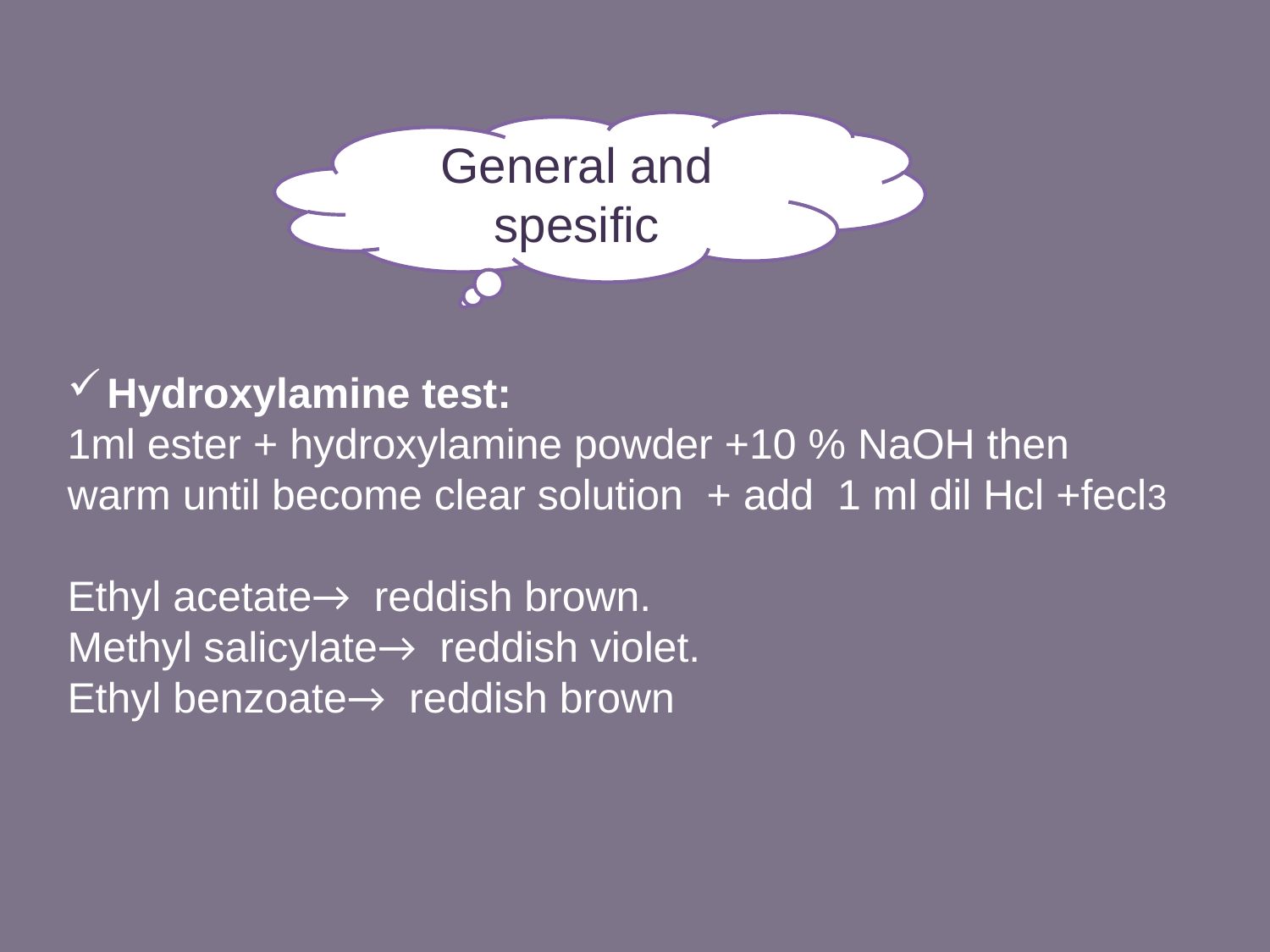

General and spesific
Hydroxylamine test:
1ml ester + hydroxylamine powder +10 % NaOH then warm until become clear solution  + add  1 ml dil Hcl +fecl3

Ethyl acetate→  reddish brown.
Methyl salicylate→  reddish violet.
Ethyl benzoate→  reddish brown